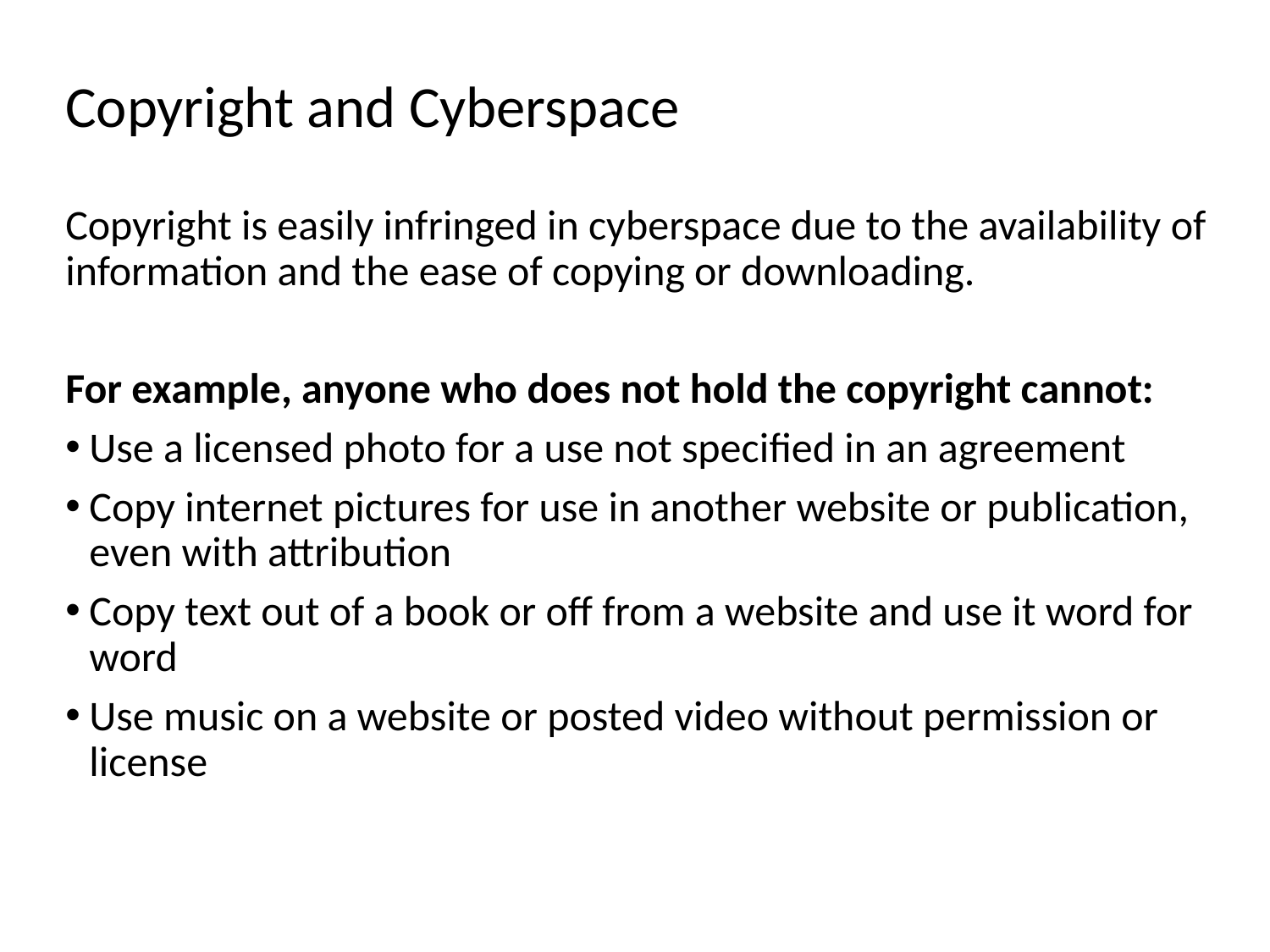

# Copyright and Cyberspace
Copyright is easily infringed in cyberspace due to the availability of information and the ease of copying or downloading.

For example, anyone who does not hold the copyright cannot:
Use a licensed photo for a use not specified in an agreement
Copy internet pictures for use in another website or publication, even with attribution
Copy text out of a book or off from a website and use it word for word
Use music on a website or posted video without permission or license